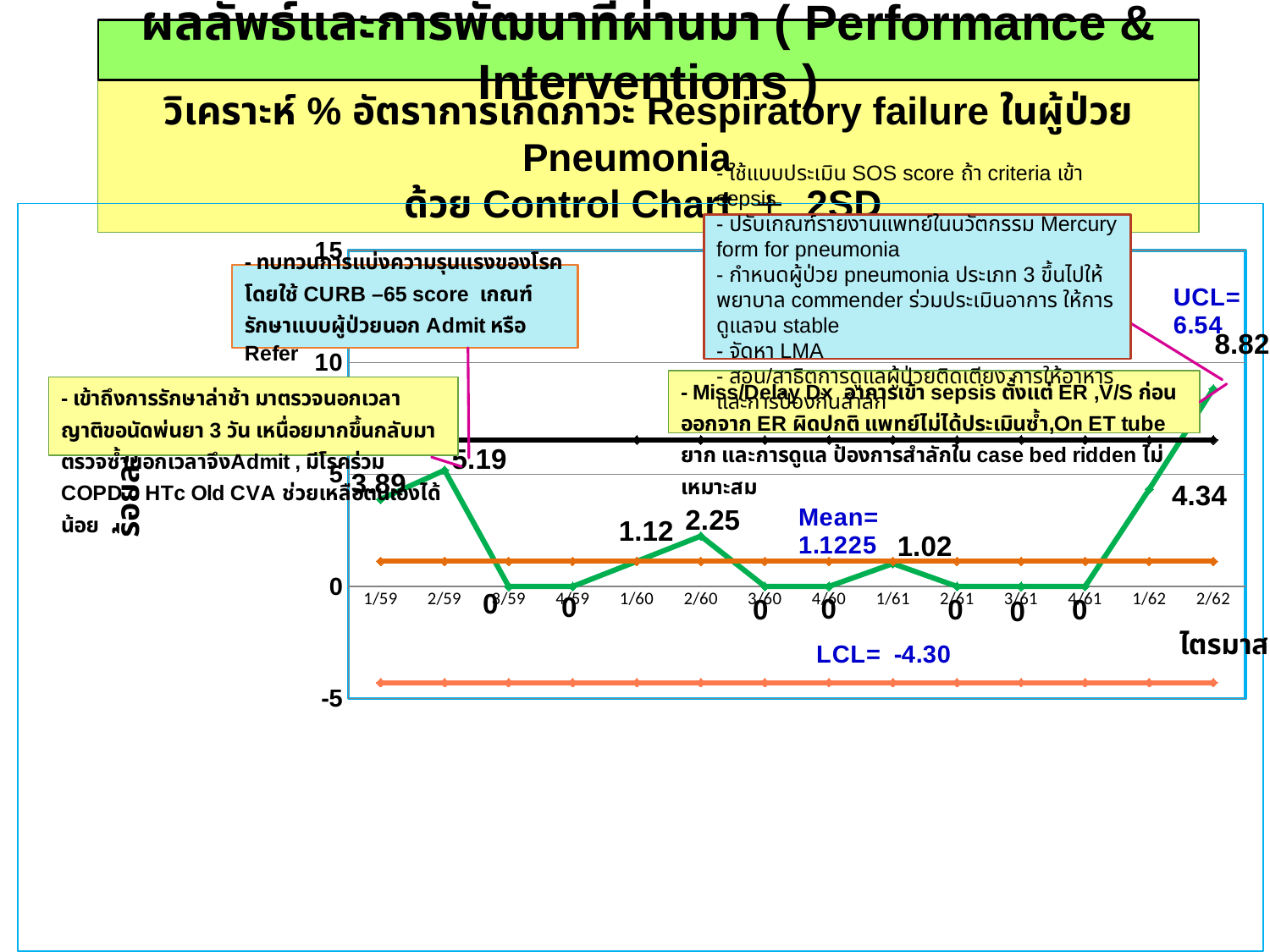

ผลลัพธ์และการพัฒนาที่ผ่านมา ( Performance & Interventions )
วิเคราะห์ % อัตราการเกิดภาวะ Respiratory failure ในผู้ป่วย Pneumonia
 ด้วย Control Chart  ±  2SD

### Chart

| Category | %Respiratory failure in pneumonia | Mean | LCL | UCL |
|---|---|---|---|---|
| 1/59 | 3.89 | 1.1224999999999998 | -4.295402964014078 | 6.540402964014077 |
| 2/59 | 5.19 | 1.1224999999999998 | -4.295402964014078 | 6.540402964014077 |
| 3/59 | 0.0 | 1.1224999999999998 | -4.295402964014078 | 6.540402964014077 |
| 4/59 | 0.0 | 1.1224999999999998 | -4.295402964014078 | 6.540402964014077 |
| 1/60 | 1.12 | 1.1224999999999998 | -4.295402964014078 | 6.540402964014077 |
| 2/60 | 2.25 | 1.1224999999999998 | -4.295402964014078 | 6.540402964014077 |
| 3/60 | 0.0 | 1.1224999999999998 | -4.295402964014078 | 6.540402964014077 |
| 4/60 | 0.0 | 1.1224999999999998 | -4.295402964014078 | 6.540402964014077 |
| 1/61 | 1.02 | 1.1224999999999998 | -4.295402964014078 | 6.540402964014077 |
| 2/61 | 0.0 | 1.1224999999999998 | -4.295402964014078 | 6.540402964014077 |
| 3/61 | 0.0 | 1.1224999999999998 | -4.295402964014078 | 6.540402964014077 |
| 4/61 | 0.0 | 1.1224999999999998 | -4.295402964014078 | 6.540402964014077 |
| 1/62 | 4.34 | 1.1224999999999998 | -4.295402964014078 | 6.540402964014077 |
| 2/62 | 8.82 | 1.1224999999999998 | -4.295402964014078 | 6.540402964014077 |
- ใช้แบบประเมิน SOS score ถ้า criteria เข้า sepsis
- ปรับเกณฑ์รายงานแพทย์ในนวัตกรรม Mercury form for pneumonia
- กำหนดผู้ป่วย pneumonia ประเภท 3 ขึ้นไปให้พยาบาล commender ร่วมประเมินอาการ ให้การดูแลจน stable
- จัดหา LMA
- สอน/สาธิตการดูแลผู้ป่วยติดเตียง การให้อาหาร และการป้องกันสำลัก